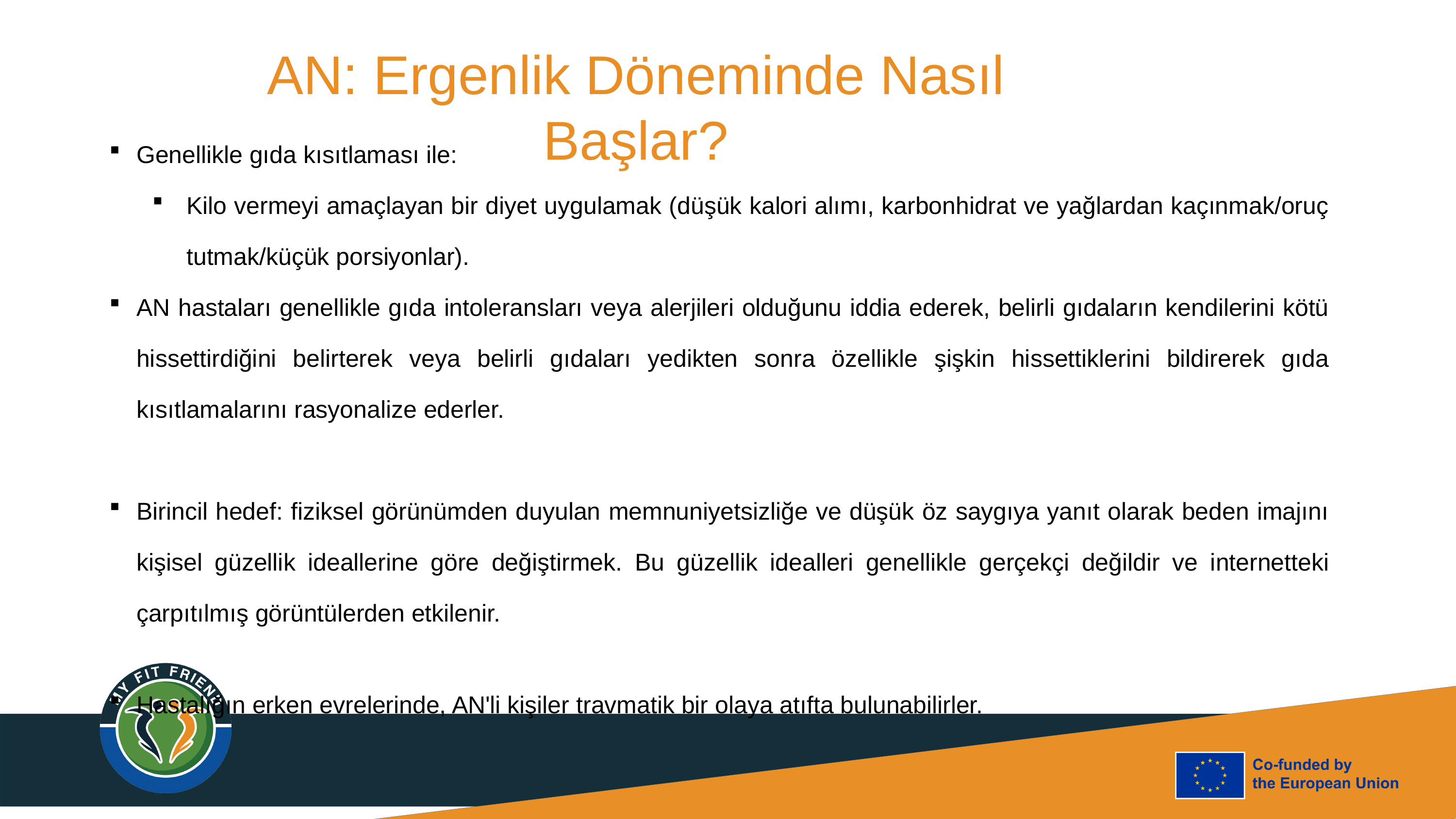

AN: Ergenlik Döneminde Nasıl Başlar?
Genellikle gıda kısıtlaması ile:
Kilo vermeyi amaçlayan bir diyet uygulamak (düşük kalori alımı, karbonhidrat ve yağlardan kaçınmak/oruç tutmak/küçük porsiyonlar).
AN hastaları genellikle gıda intoleransları veya alerjileri olduğunu iddia ederek, belirli gıdaların kendilerini kötü hissettirdiğini belirterek veya belirli gıdaları yedikten sonra özellikle şişkin hissettiklerini bildirerek gıda kısıtlamalarını rasyonalize ederler.

Birincil hedef: fiziksel görünümden duyulan memnuniyetsizliğe ve düşük öz saygıya yanıt olarak beden imajını kişisel güzellik ideallerine göre değiştirmek. Bu güzellik idealleri genellikle gerçekçi değildir ve internetteki çarpıtılmış görüntülerden etkilenir.

Hastalığın erken evrelerinde, AN'li kişiler travmatik bir olaya atıfta bulunabilirler.